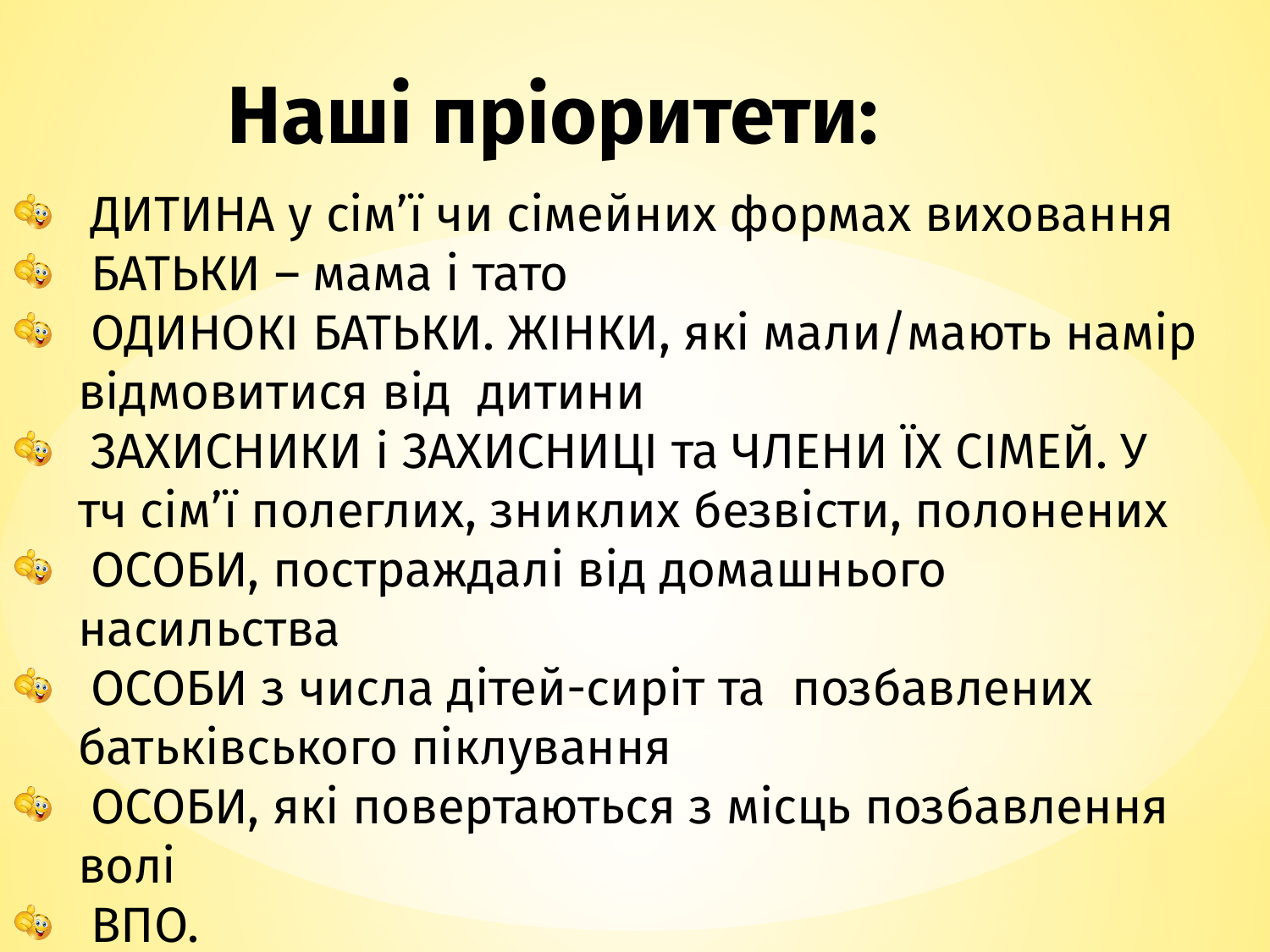

# Наші пріоритети:
 ДИТИНА у сім’ї чи сімейних формах виховання
 БАТЬКИ – мама і тато
 ОДИНОКІ БАТЬКИ. ЖІНКИ, які мали/мають намір відмовитися від  дитини
 ЗАХИСНИКИ і ЗАХИСНИЦІ та ЧЛЕНИ ЇХ СІМЕЙ. У тч сім’ї полеглих, зниклих безвісти, полонених
 ОСОБИ, постраждалі від домашнього насильства
 ОСОБИ з числа дітей-сиріт та  позбавлених батьківського піклування
 ОСОБИ, які повертаються з місць позбавлення  волі
 ВПО.